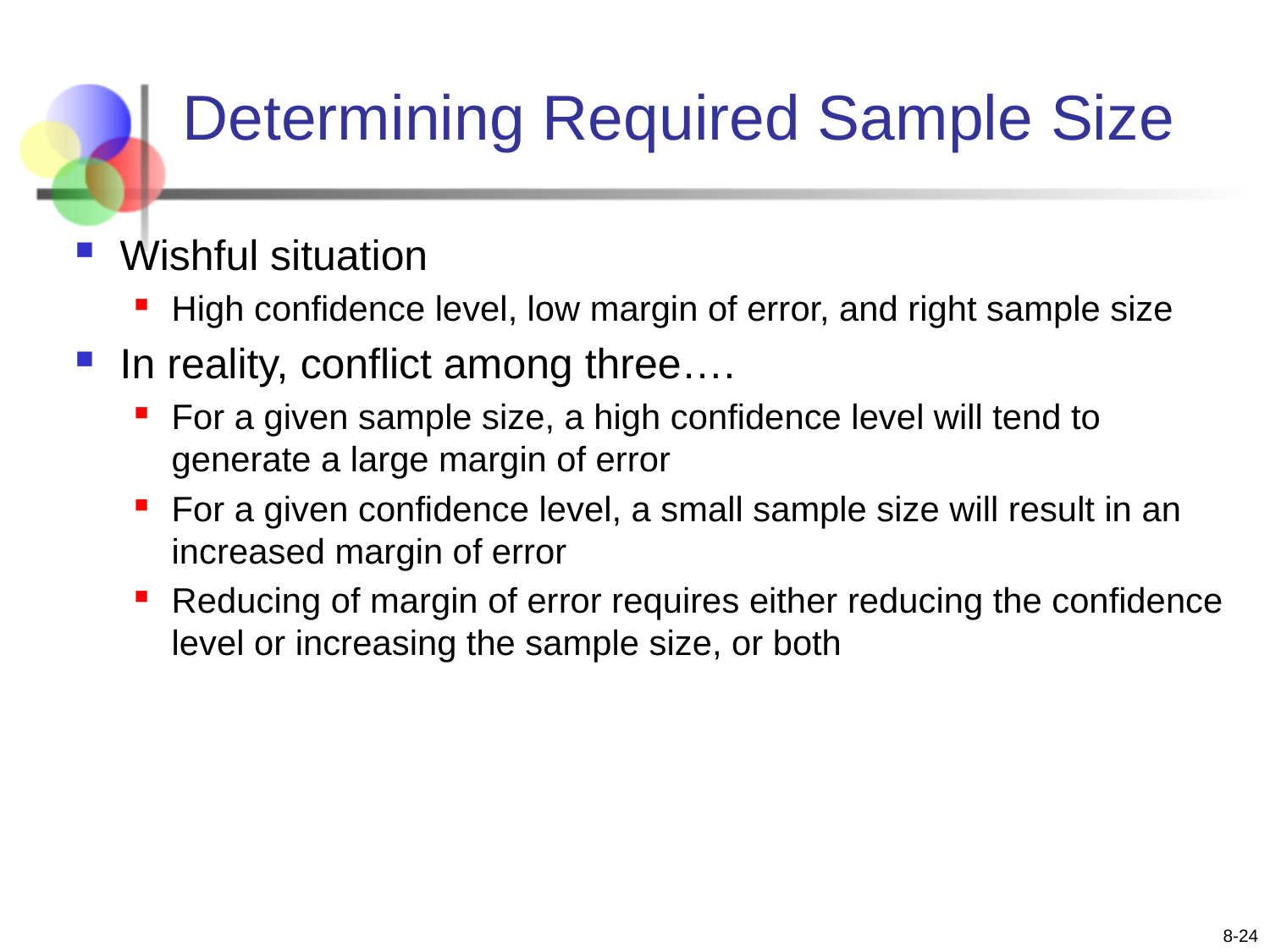

# Determining Required Sample Size
Wishful situation
High confidence level, low margin of error, and right sample size
In reality, conflict among three….
For a given sample size, a high confidence level will tend to generate a large margin of error
For a given confidence level, a small sample size will result in an increased margin of error
Reducing of margin of error requires either reducing the confidence  level or increasing the sample size, or both

8-24